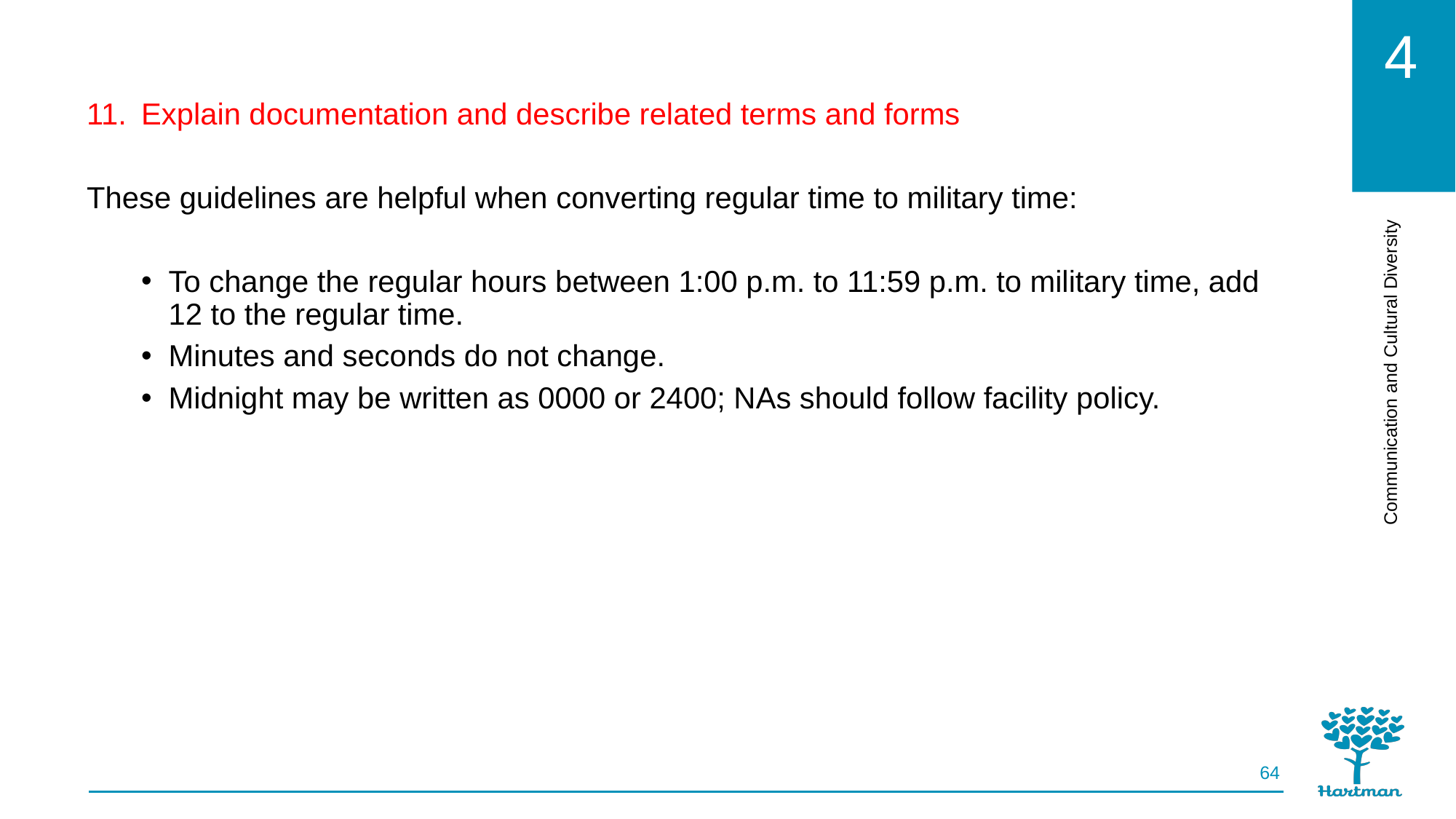

Explain documentation and describe related terms and forms

These guidelines are helpful when converting regular time to military time:

To change the regular hours between 1:00 p.m. to 11:59 p.m. to military time, add 12 to the regular time.
Minutes and seconds do not change.
Midnight may be written as 0000 or 2400; NAs should follow facility policy.

64